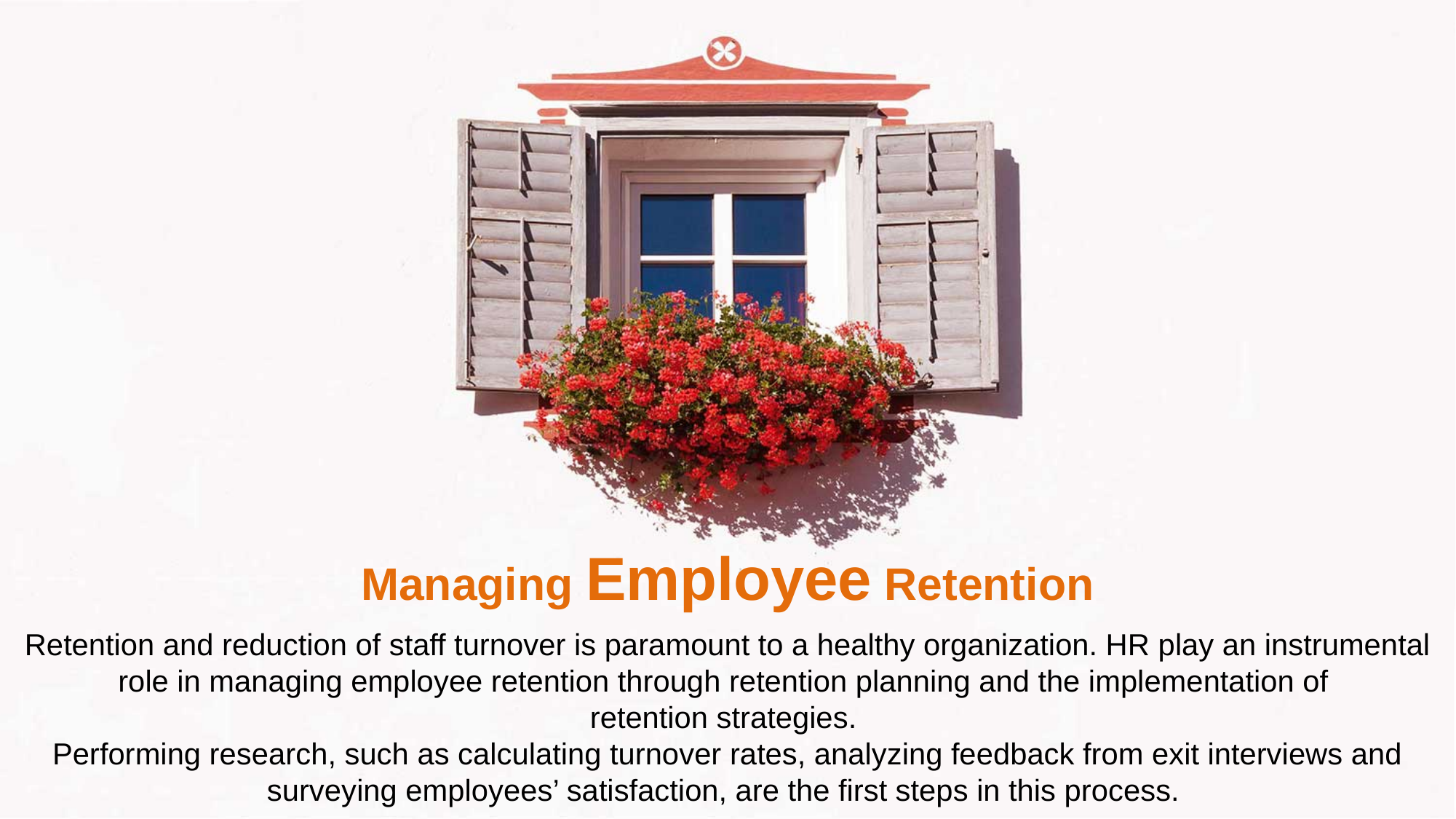

Managing Employee Retention
Retention and reduction of staff turnover is paramount to a healthy organization. HR play an instrumental role in managing employee retention through retention planning and the implementation of
retention strategies.
Performing research, such as calculating turnover rates, analyzing feedback from exit interviews and surveying employees’ satisfaction, are the first steps in this process.